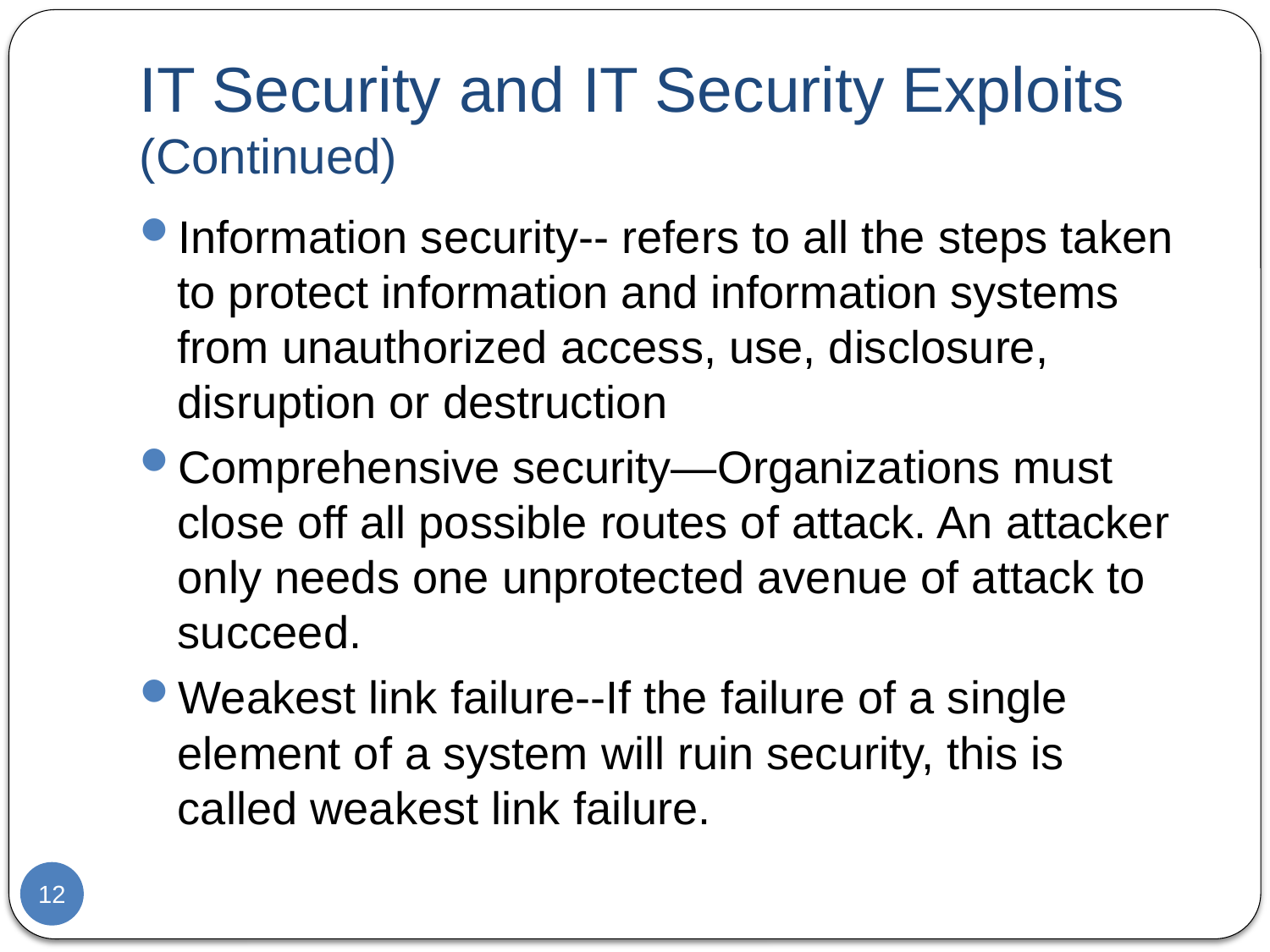

# IT Security and IT Security Exploits (Continued)
Information security-- refers to all the steps taken to protect information and information systems from unauthorized access, use, disclosure, disruption or destruction
Comprehensive security—Organizations must close off all possible routes of attack. An attacker only needs one unprotected avenue of attack to succeed.
Weakest link failure--If the failure of a single element of a system will ruin security, this is called weakest link failure.

12